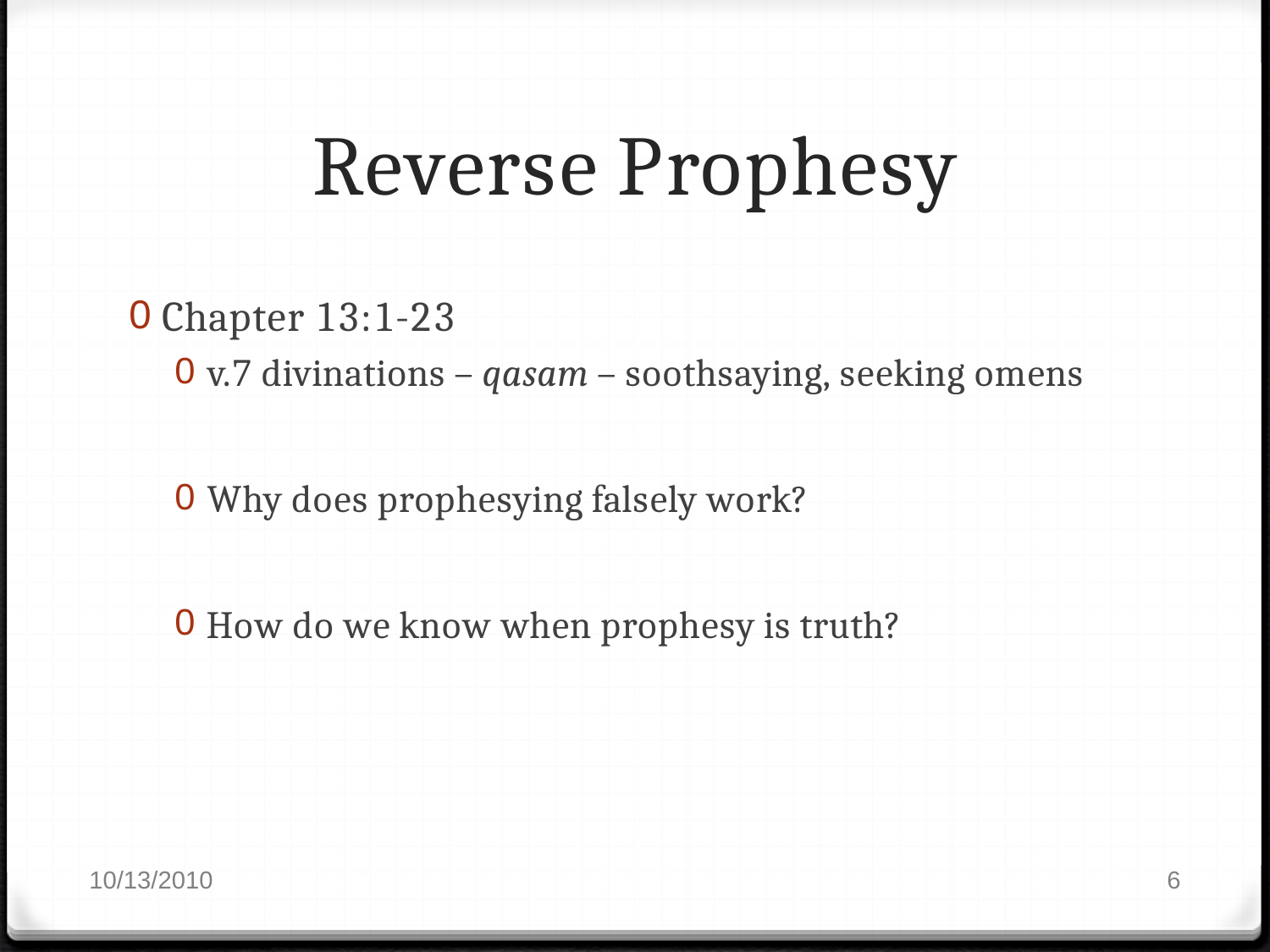

# Reverse Prophesy
Chapter 13:1-23
v.7 divinations – qasam – soothsaying, seeking omens

Why does prophesying falsely work?

How do we know when prophesy is truth?
10/13/2010

6